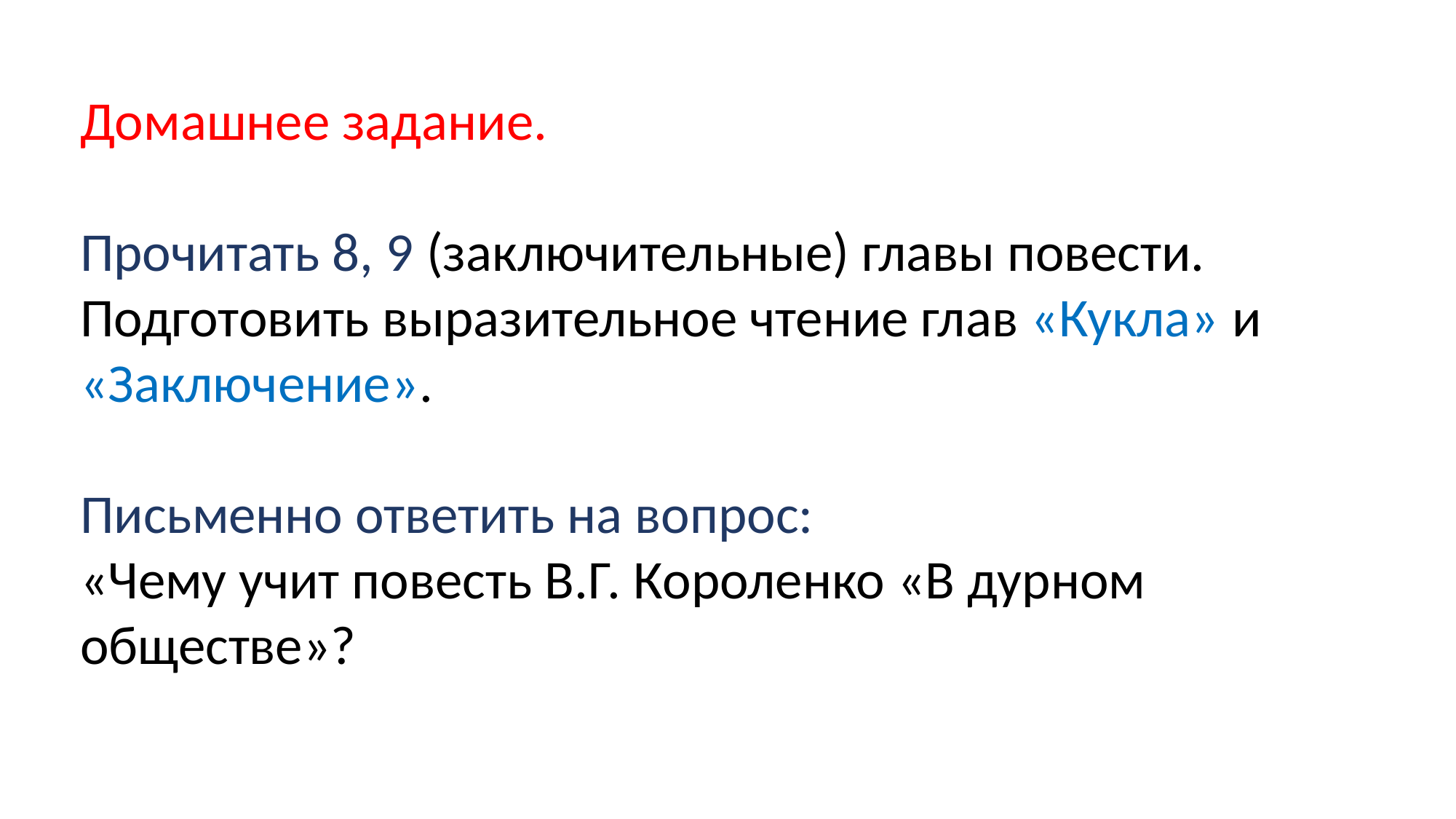

Домашнее задание.

Прочитать 8, 9 (заключительные) главы повести.
Подготовить выразительное чтение глав «Кукла» и «Заключение».

Письменно ответить на вопрос:
«Чему учит повесть В.Г. Короленко «В дурном обществе»?